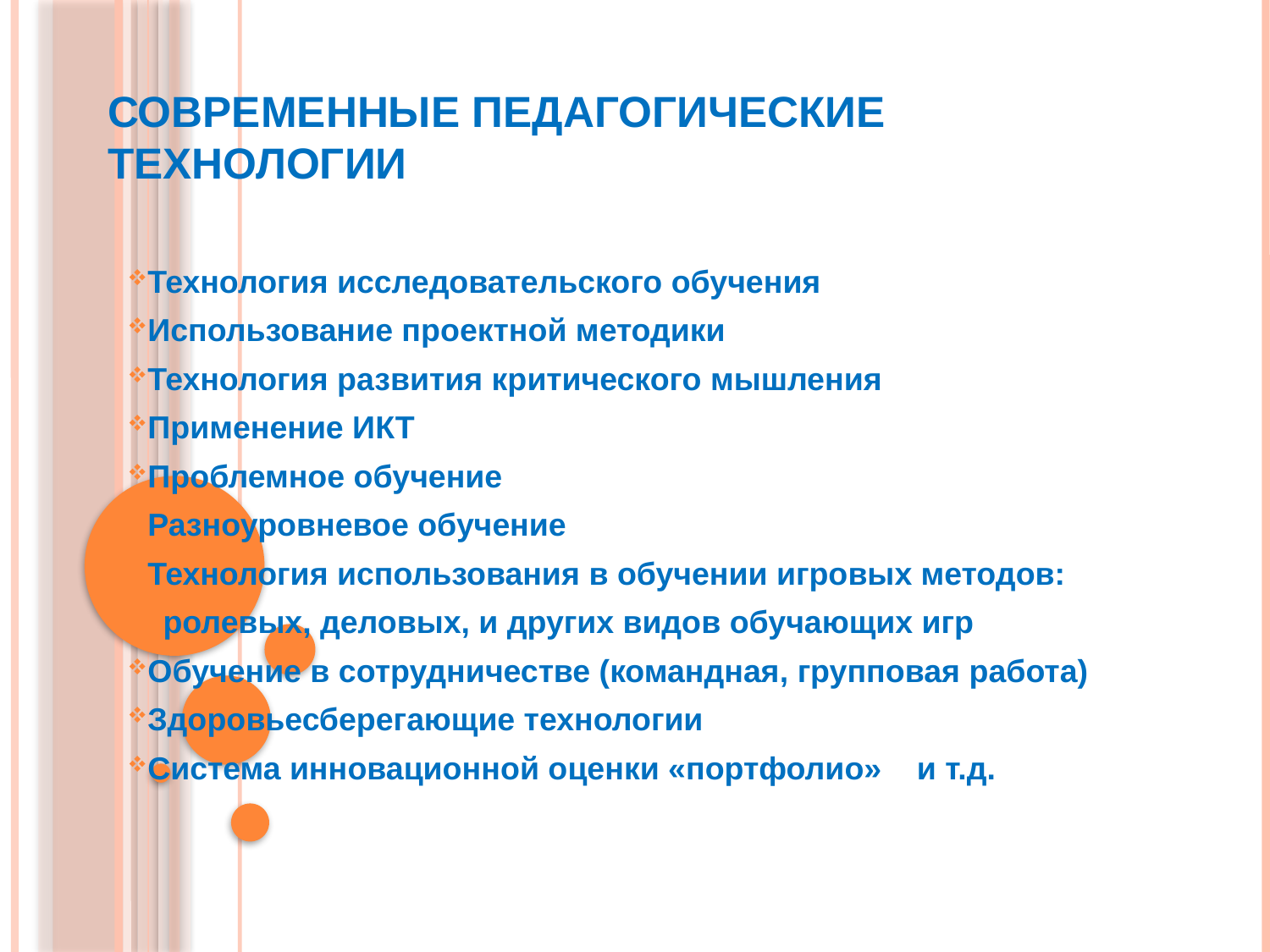

# Современные педагогические технологии

Технология исследовательского обучения
Использование проектной методики
Технология развития критического мышления
Применение ИКТ
Проблемное обучение
Разноуровневое обучение
Технология использования в обучении игровых методов:
    ролевых, деловых, и других видов обучающих игр
Обучение в сотрудничестве (командная, групповая работа)
Здоровьесберегающие технологии
Система инновационной оценки «портфолио»    и т.д.